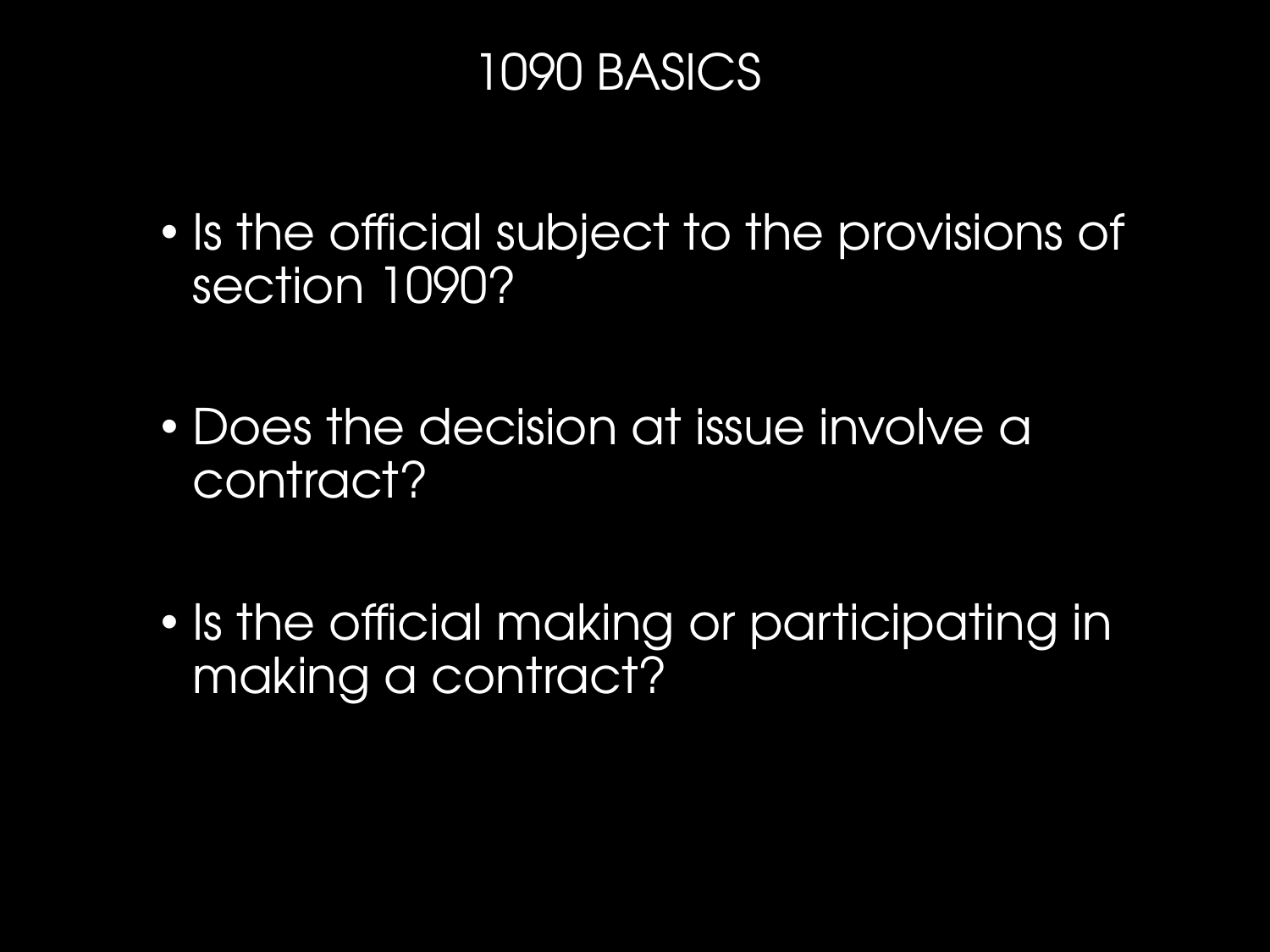

# 1090 Basics
Is the official subject to the provisions of section 1090?

Does the decision at issue involve a contract?

Is the official making or participating in making a contract?